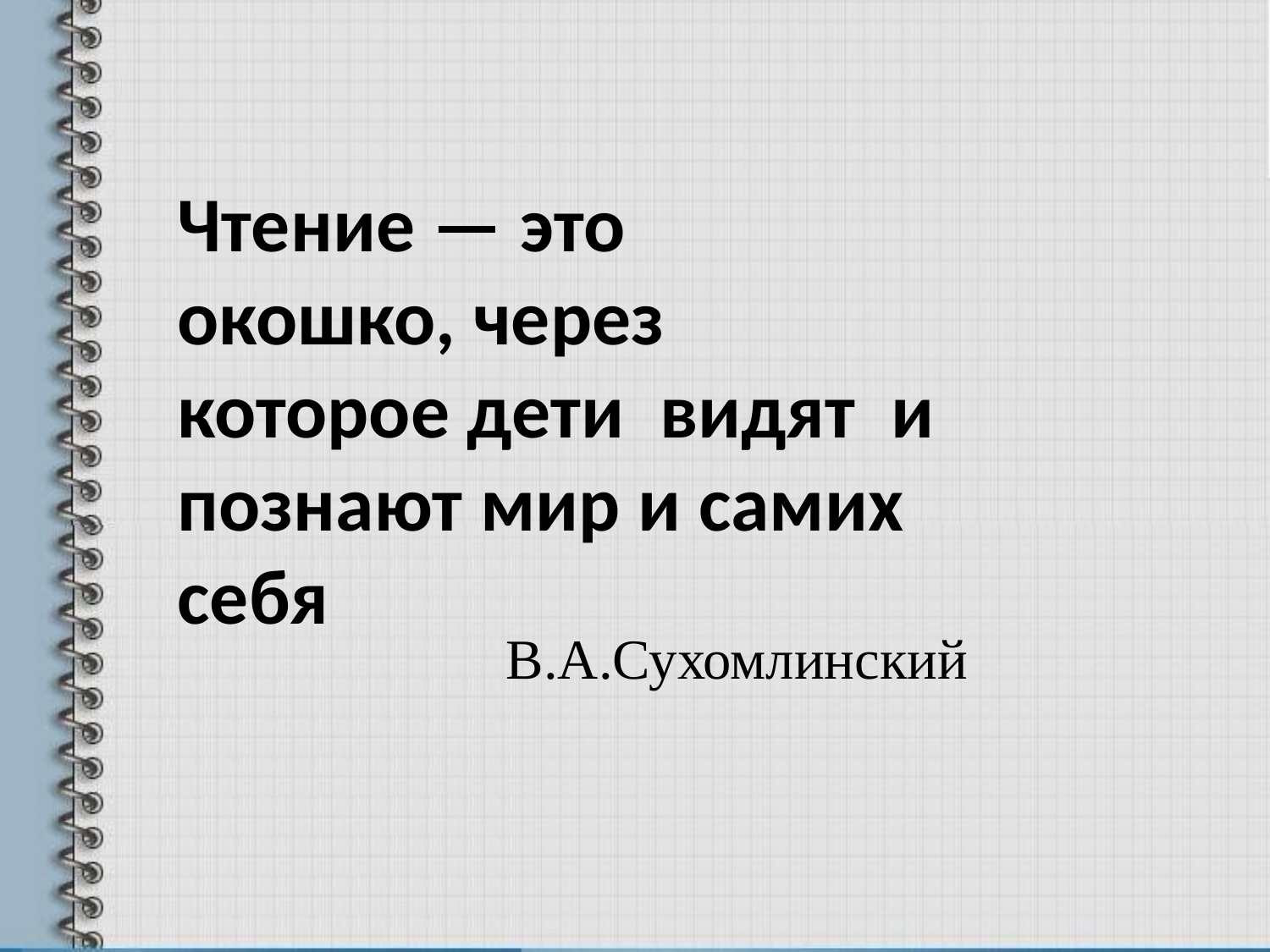

Чтение — это окошко, через которое дети  видят  и познают мир и самих себя
В.А.Сухомлинский